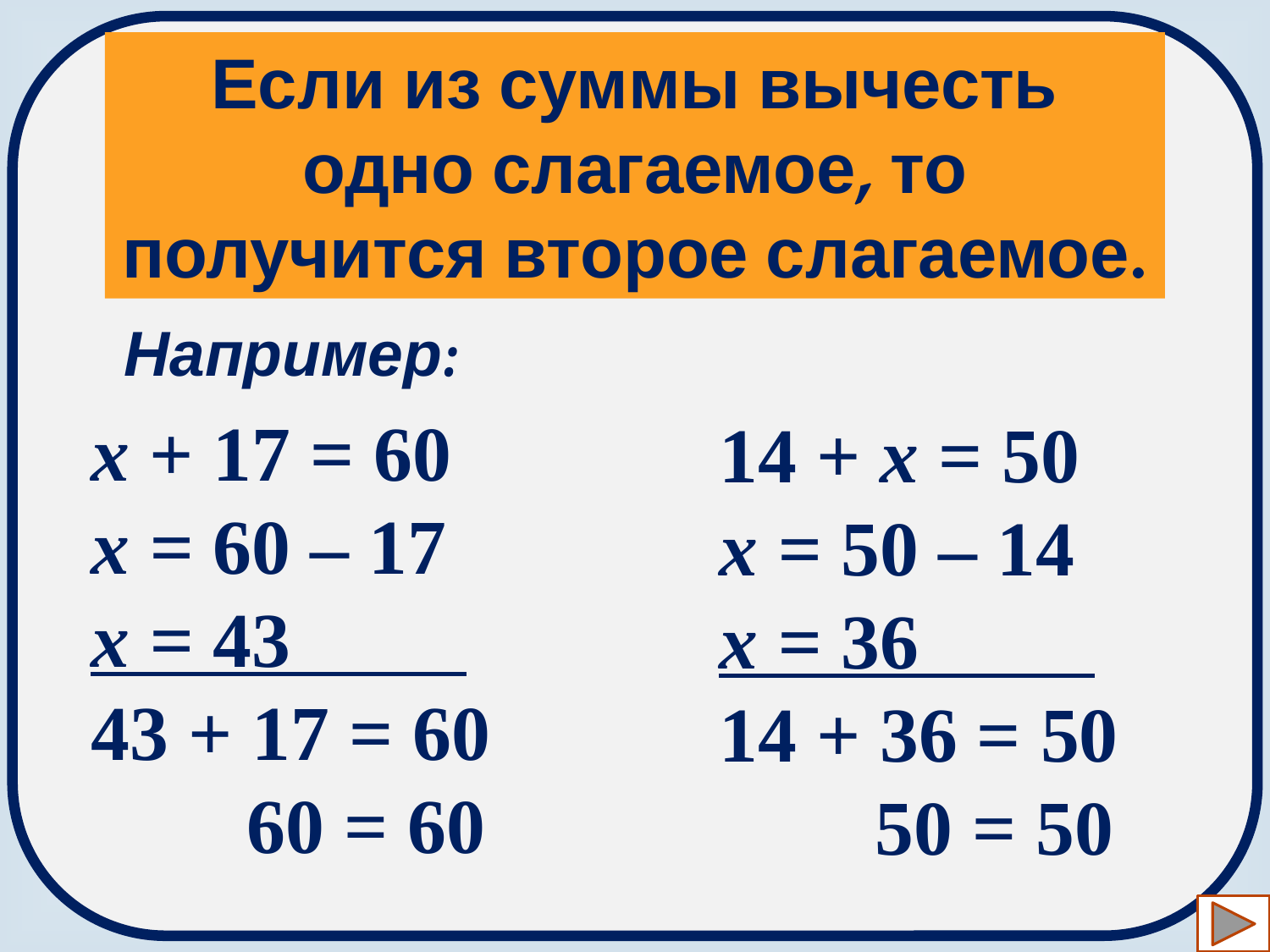

Если из суммы вычесть одно слагаемое, то получится второе слагаемое.
Например:
х + 17 = 60
х = 60 – 17
х = 43
43 + 17 = 60
        60 = 60
14 + х = 50
х = 50 – 14
х = 36
14 + 36 = 50
        50 = 50